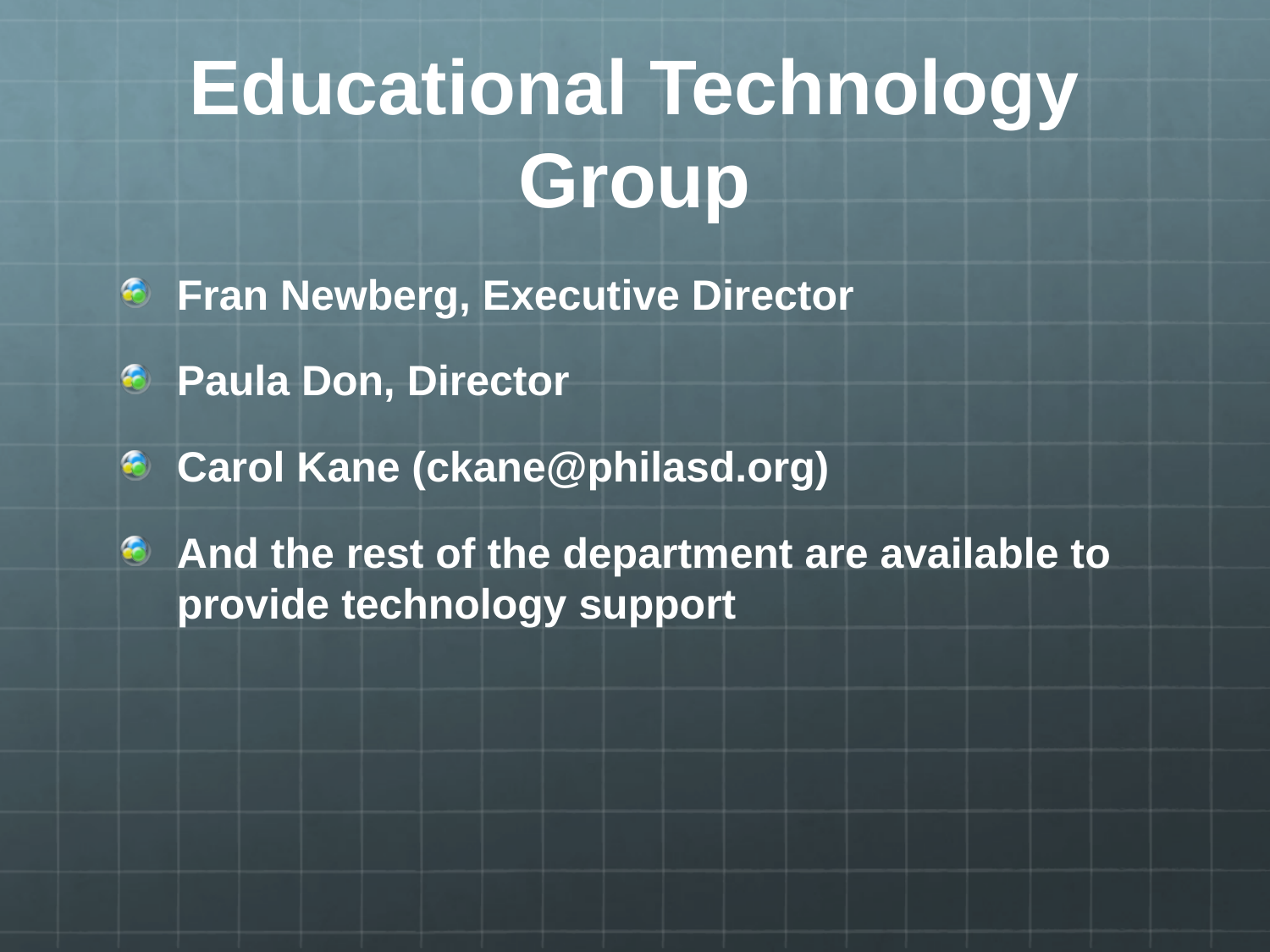

# Educational Technology Group
Fran Newberg, Executive Director
Paula Don, Director
Carol Kane (ckane@philasd.org)
And the rest of the department are available to provide technology support